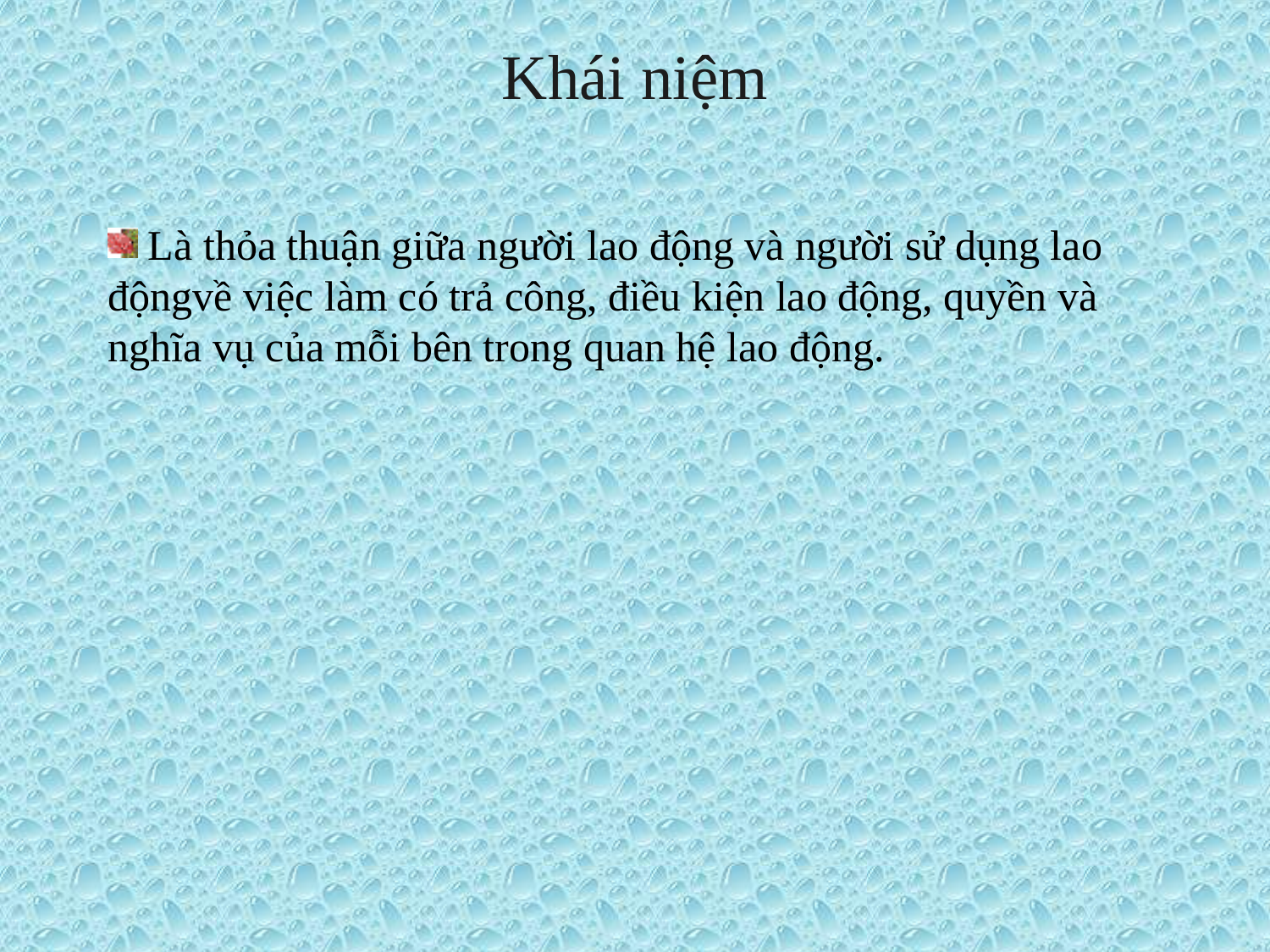

# Khái niệm
 Là thỏa thuận giữa người lao động và người sử dụng lao độngvề việc làm có trả công, điều kiện lao động, quyền và nghĩa vụ của mỗi bên trong quan hệ lao động.